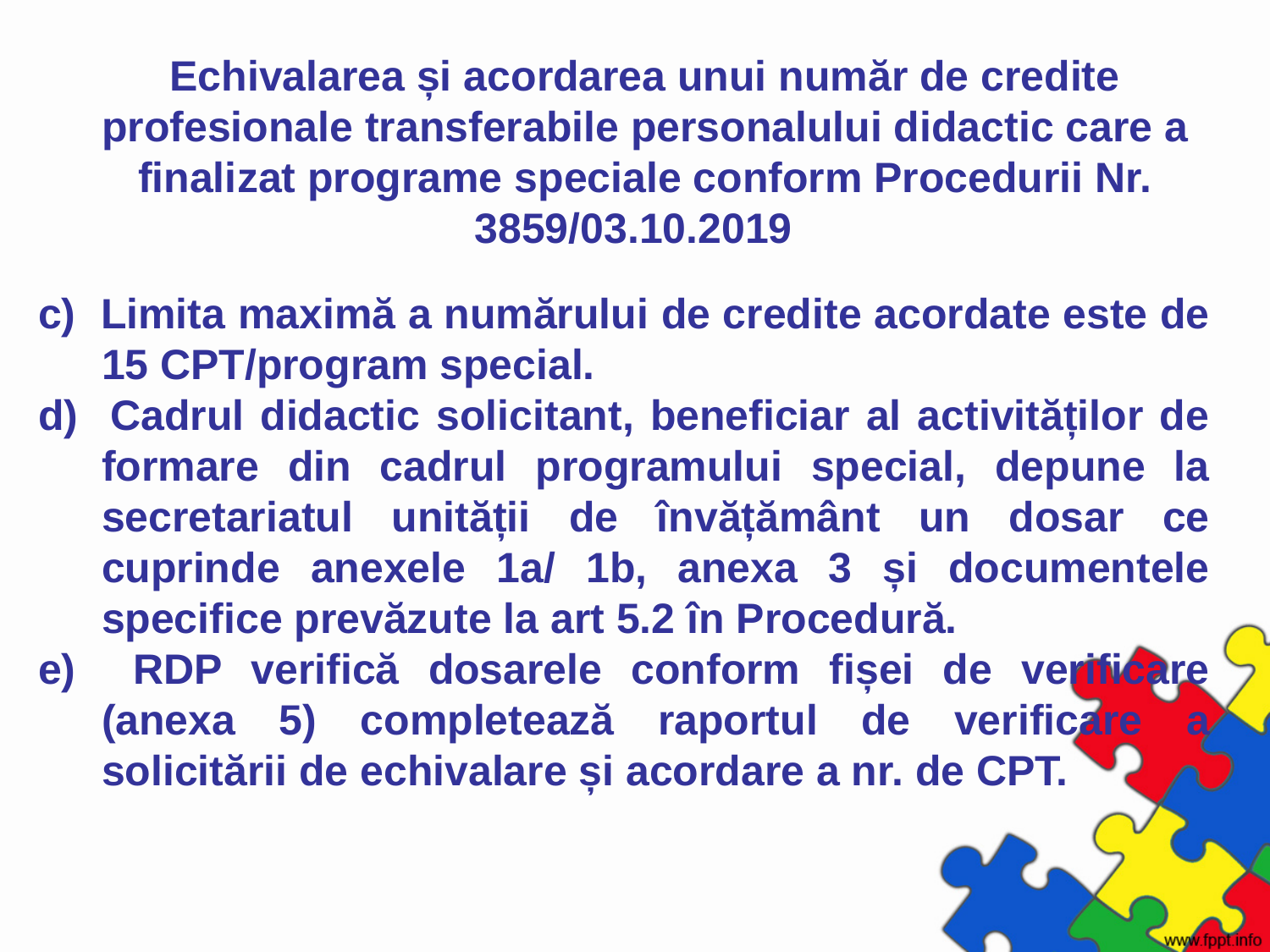

# Echivalarea și acordarea unui număr de credite profesionale transferabile personalului didactic care a finalizat programe speciale conform Procedurii Nr. 3859/03.10.2019
c)  Limita maximă a numărului de credite acordate este de 15 CPT/program special.
d)  Cadrul didactic solicitant, beneficiar al activităților de formare din cadrul programului special, depune la secretariatul unității de învățământ un dosar ce cuprinde anexele 1a/ 1b, anexa 3 și documentele specifice prevăzute la art 5.2 în Procedură.
e)  RDP verifică dosarele conform fișei de verificare (anexa 5) completează raportul de verificare a solicitării de echivalare și acordare a nr. de CPT.